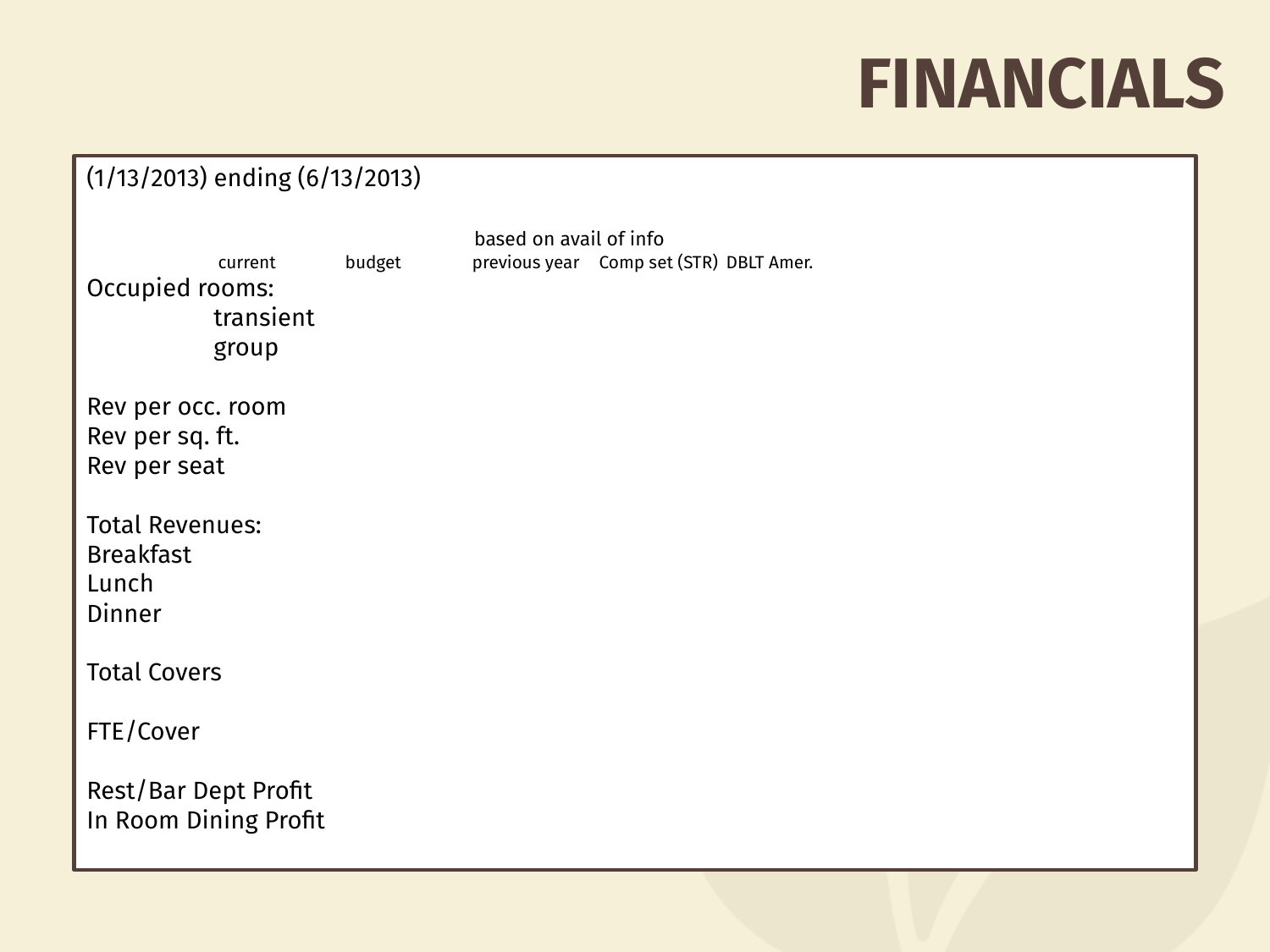

# FINANCIALS
(1/13/2013) ending (6/13/2013)
											 based on avail of info
	 current	 budget	 previous year	 Comp set (STR)	 DBLT Amer.
Occupied rooms:
	transient
	group

Rev per occ. room
Rev per sq. ft.
Rev per seat

Total Revenues:
Breakfast
Lunch
Dinner

Total Covers

FTE/Cover

Rest/Bar Dept Profit
In Room Dining Profit